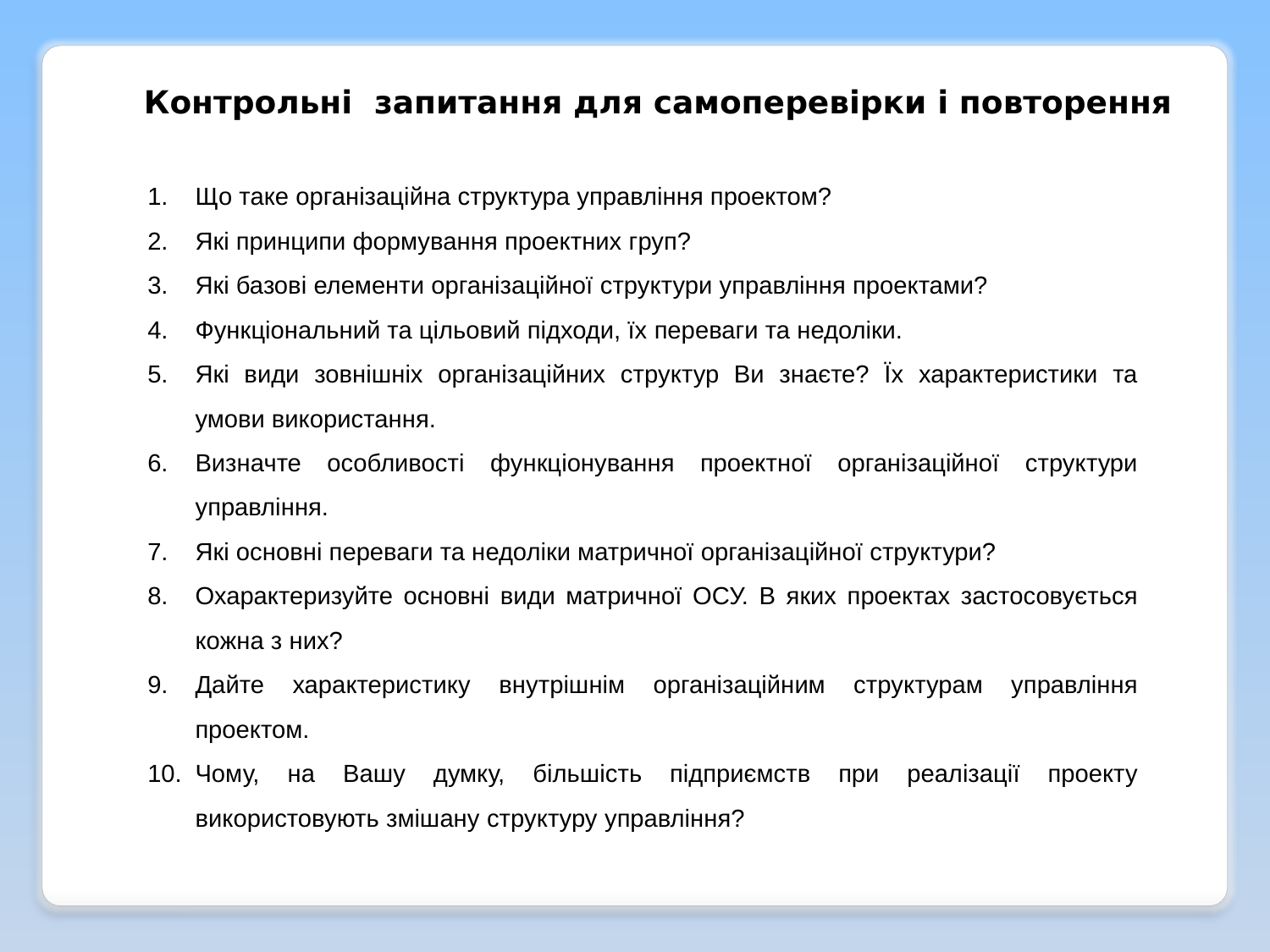

Контрольні  запитання для самоперевірки і повторення
Що таке організаційна структура управління проектом?
Які принципи формування проектних груп?
Які базові елементи організаційної структури управління проектами?
Функціональний та цільовий підходи, їх переваги та недоліки.
Які види зовнішніх організаційних структур Ви знаєте? Їх характеристики та умови використання.
Визначте особливості функціонування проектної організаційної структури управління.
Які основні переваги та недоліки матричної організаційної структури?
Охарактеризуйте основні види матричної ОСУ. В яких проектах застосовується кожна з них?
Дайте характеристику внутрішнім організаційним структурам управління проектом.
Чому, на Вашу думку, більшість підприємств при реалізації проекту використовують змішану структуру управління?